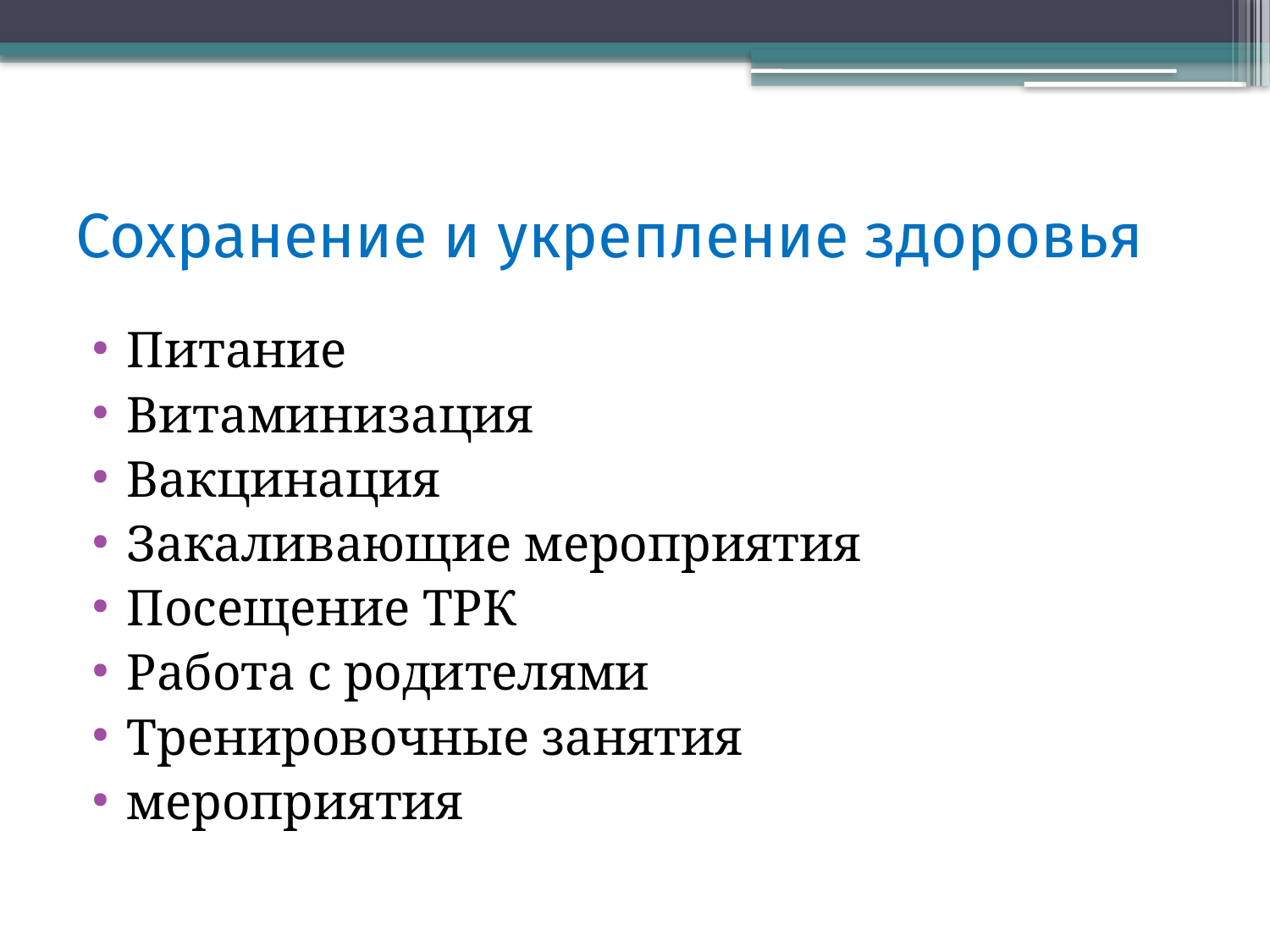

# Сохранение и укрепление здоровья
Питание
Витаминизация
Вакцинация
Закаливающие мероприятия
Посещение ТРК
Работа с родителями
Тренировочные занятия
мероприятия